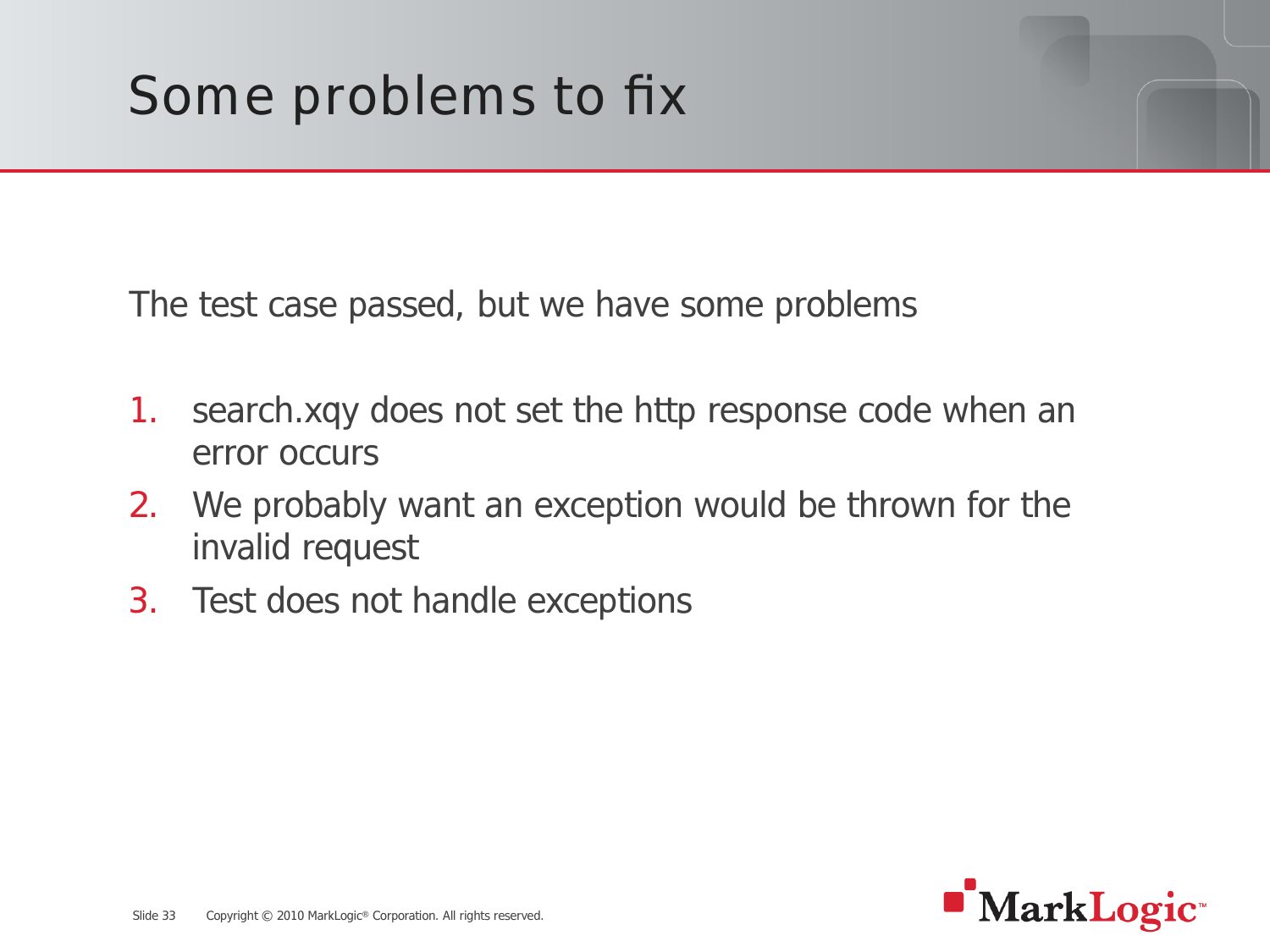

# Some problems to fix
The test case passed, but we have some problems

search.xqy does not set the http response code when an error occurs
We probably want an exception would be thrown for the invalid request
Test does not handle exceptions